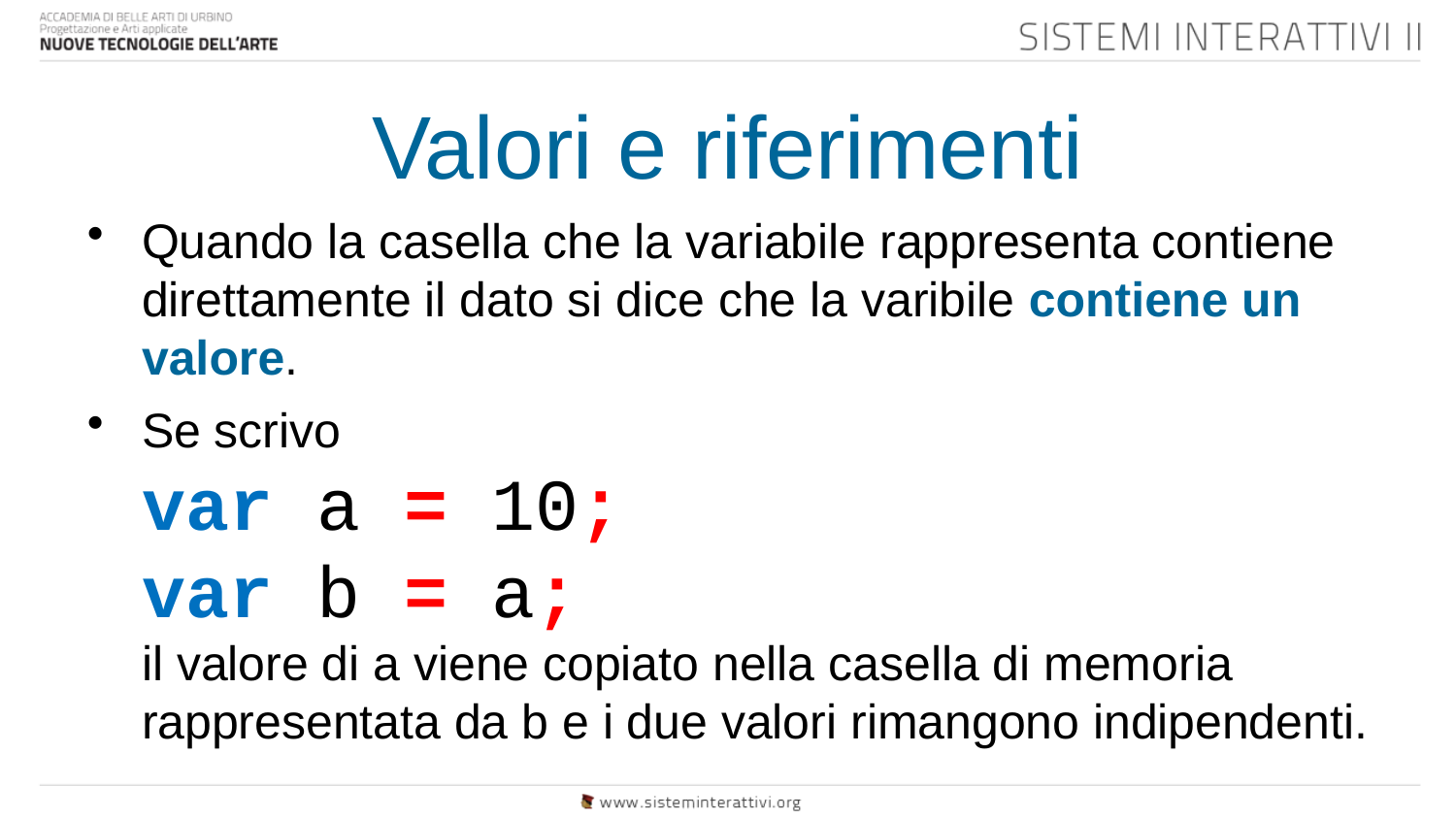

Valori e riferimenti
Quando la casella che la variabile rappresenta contiene direttamente il dato si dice che la varibile contiene un valore.
Se scrivo
var a = 10;
var b = a;
il valore di a viene copiato nella casella di memoria rappresentata da b e i due valori rimangono indipendenti.